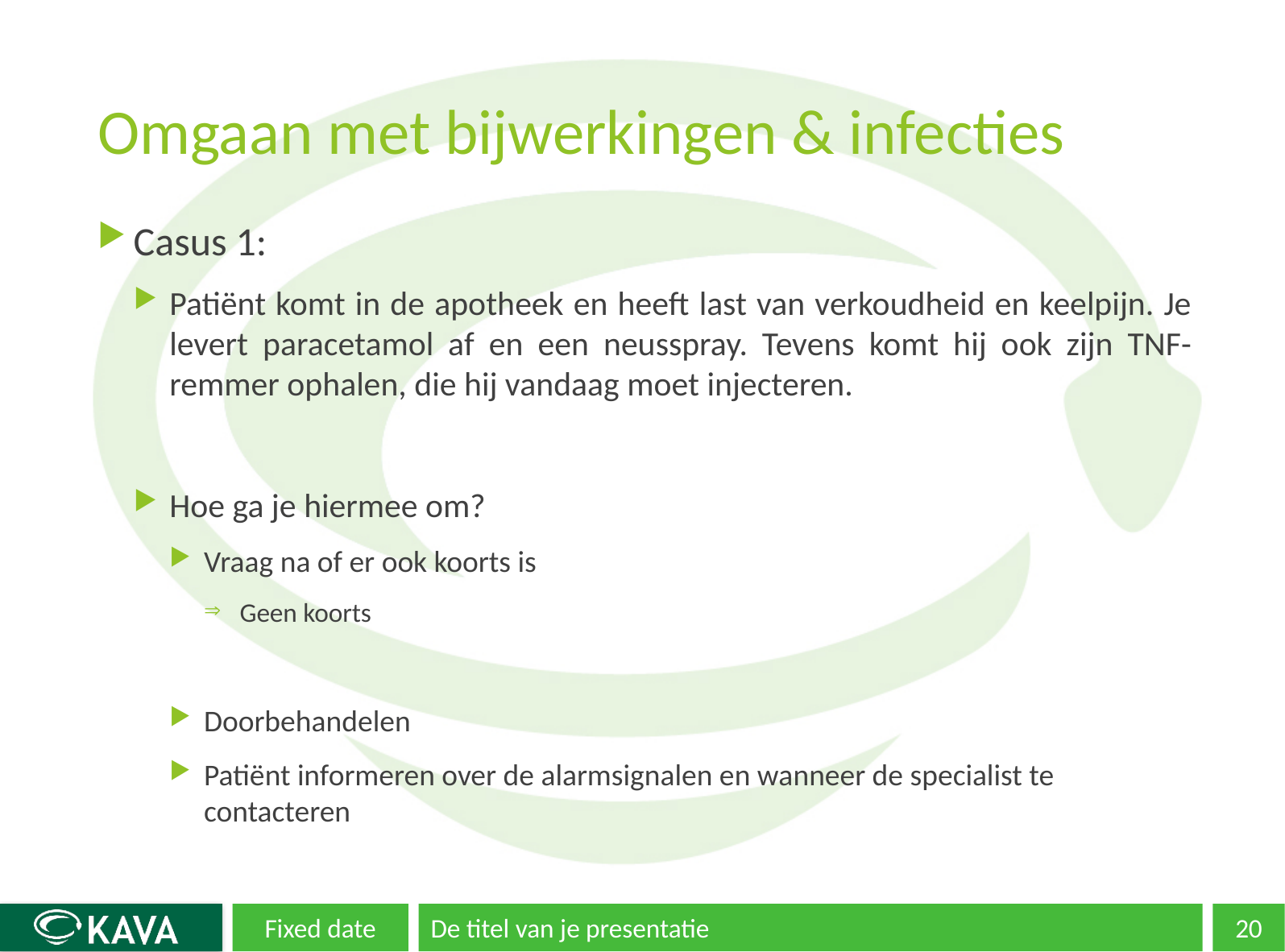

# Omgaan met bijwerkingen & infecties
Casus 1:
Patiënt komt in de apotheek en heeft last van verkoudheid en keelpijn. Je levert paracetamol af en een neusspray. Tevens komt hij ook zijn TNF-remmer ophalen, die hij vandaag moet injecteren.

Hoe ga je hiermee om?
Vraag na of er ook koorts is
Geen koorts

Doorbehandelen
Patiënt informeren over de alarmsignalen en wanneer de specialist te contacteren

Fixed date
De titel van je presentatie
20